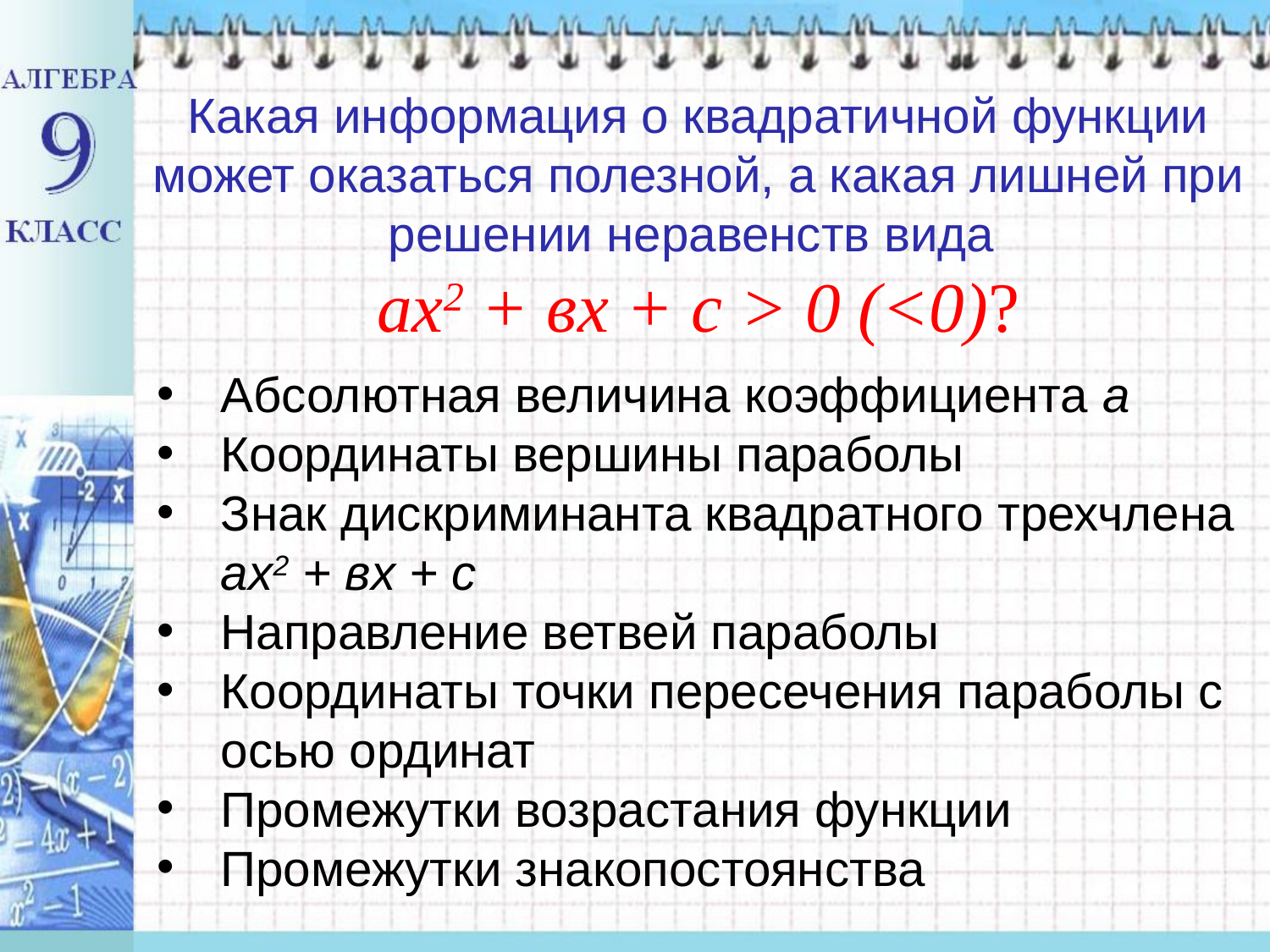

# Какая информация о квадратичной функции может оказаться полезной, а какая лишней при решении неравенств вида ах2 + вх + с > 0 (<0)?
Абсолютная величина коэффициента а
Координаты вершины параболы
Знак дискриминанта квадратного трехчлена ах2 + вх + с
Направление ветвей параболы
Координаты точки пересечения параболы с осью ординат
Промежутки возрастания функции
Промежутки знакопостоянства